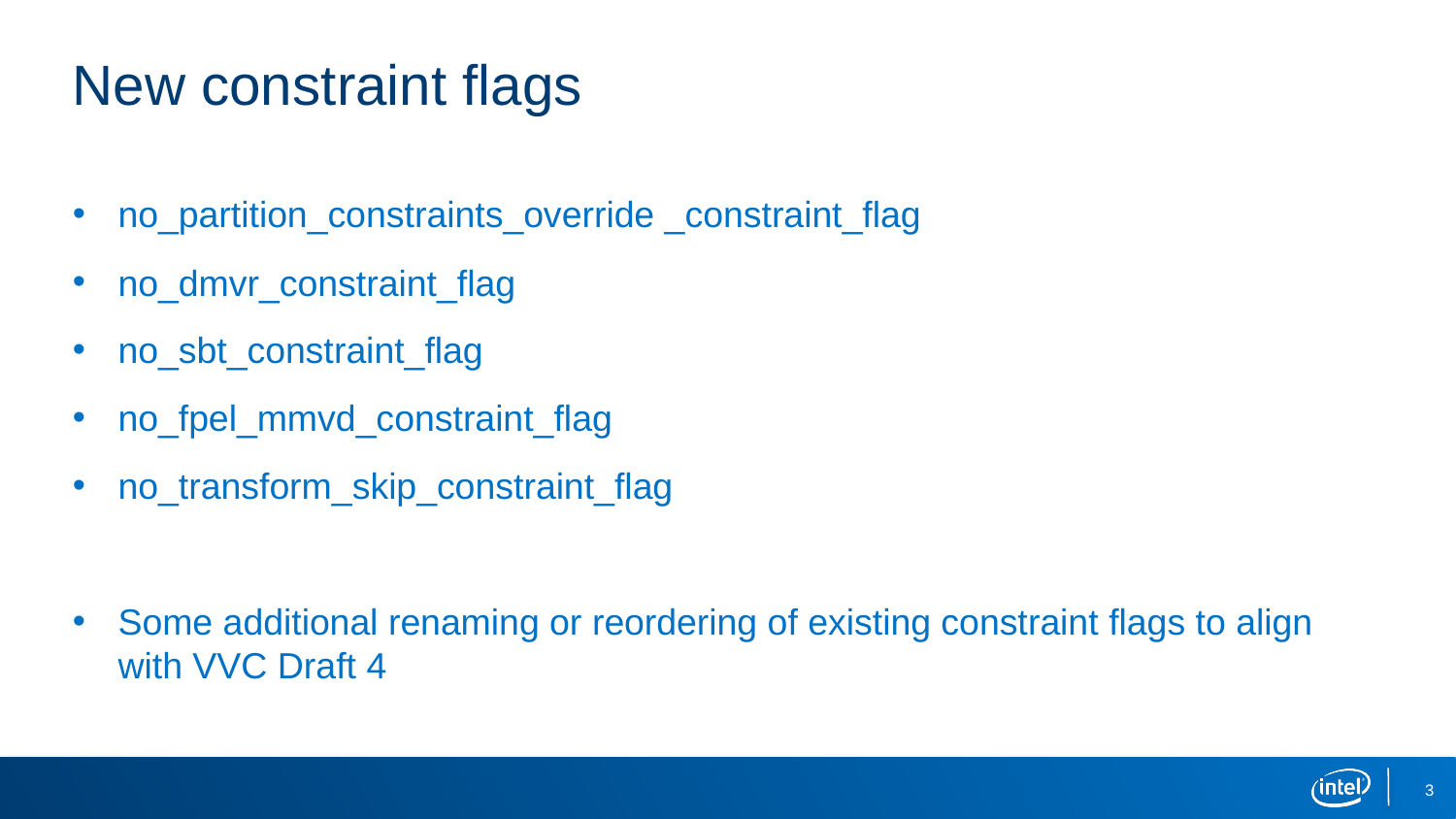

# New constraint flags
no_partition_constraints_override _constraint_flag
no_dmvr_constraint_flag
no_sbt_constraint_flag
no_fpel_mmvd_constraint_flag
no_transform_skip_constraint_flag

Some additional renaming or reordering of existing constraint flags to align with VVC Draft 4

3